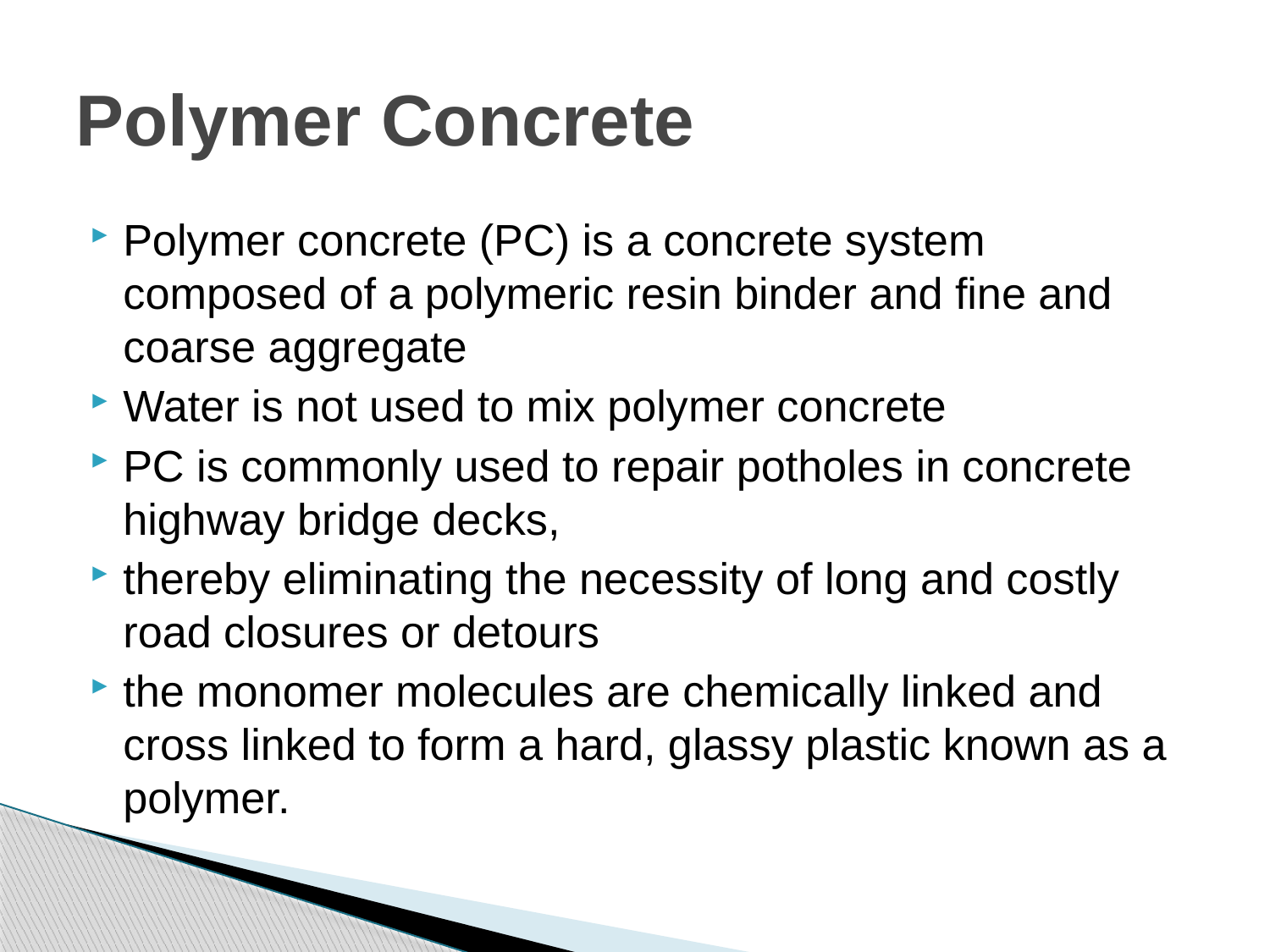

# Polymer Concrete
Polymer concrete (PC) is a concrete system composed of a polymeric resin binder and fine and coarse aggregate
Water is not used to mix polymer concrete
PC is commonly used to repair potholes in concrete highway bridge decks,
thereby eliminating the necessity of long and costly road closures or detours
the monomer molecules are chemically linked and cross linked to form a hard, glassy plastic known as a polymer.